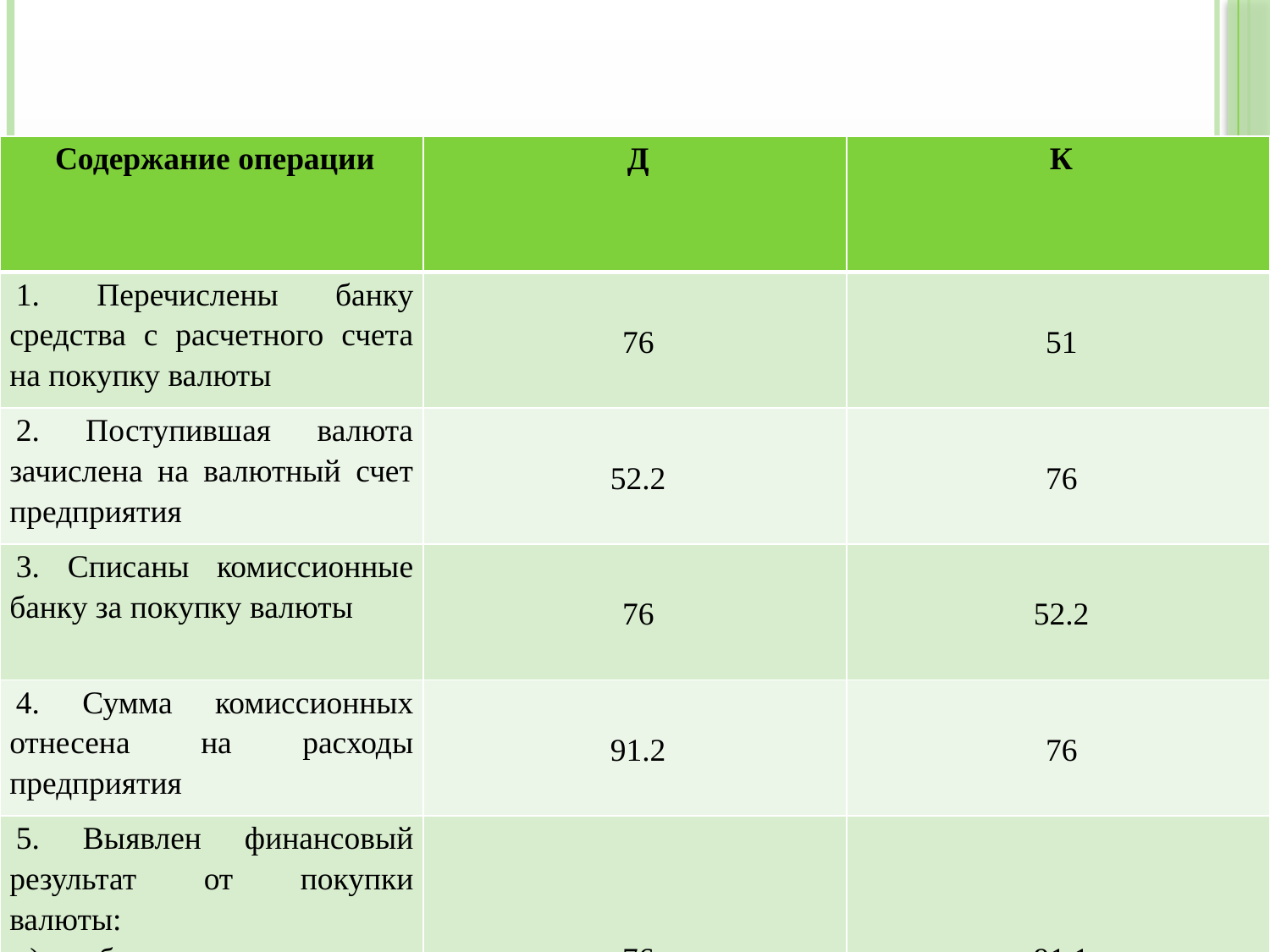

# 5.2. Корреспонденция счетов по счету 52 «Валютные счета».
| Содержание операции | Д | К |
| --- | --- | --- |
| 1. Перечислены банку средства с расчетного счета на покупку валюты | 76 | 51 |
| 2. Поступившая валюта зачислена на валютный счет предприятия | 52.2 | 76 |
| 3. Списаны комиссионные банку за покупку валюты | 76 | 52.2 |
| 4. Сумма комиссионных отнесена на расходы предприятия | 91.2 | 76 |
| 5. Выявлен финансовый результат от покупки валюты: а) прибыль; б) убыток | 76 91.2 | 91.1 76 |